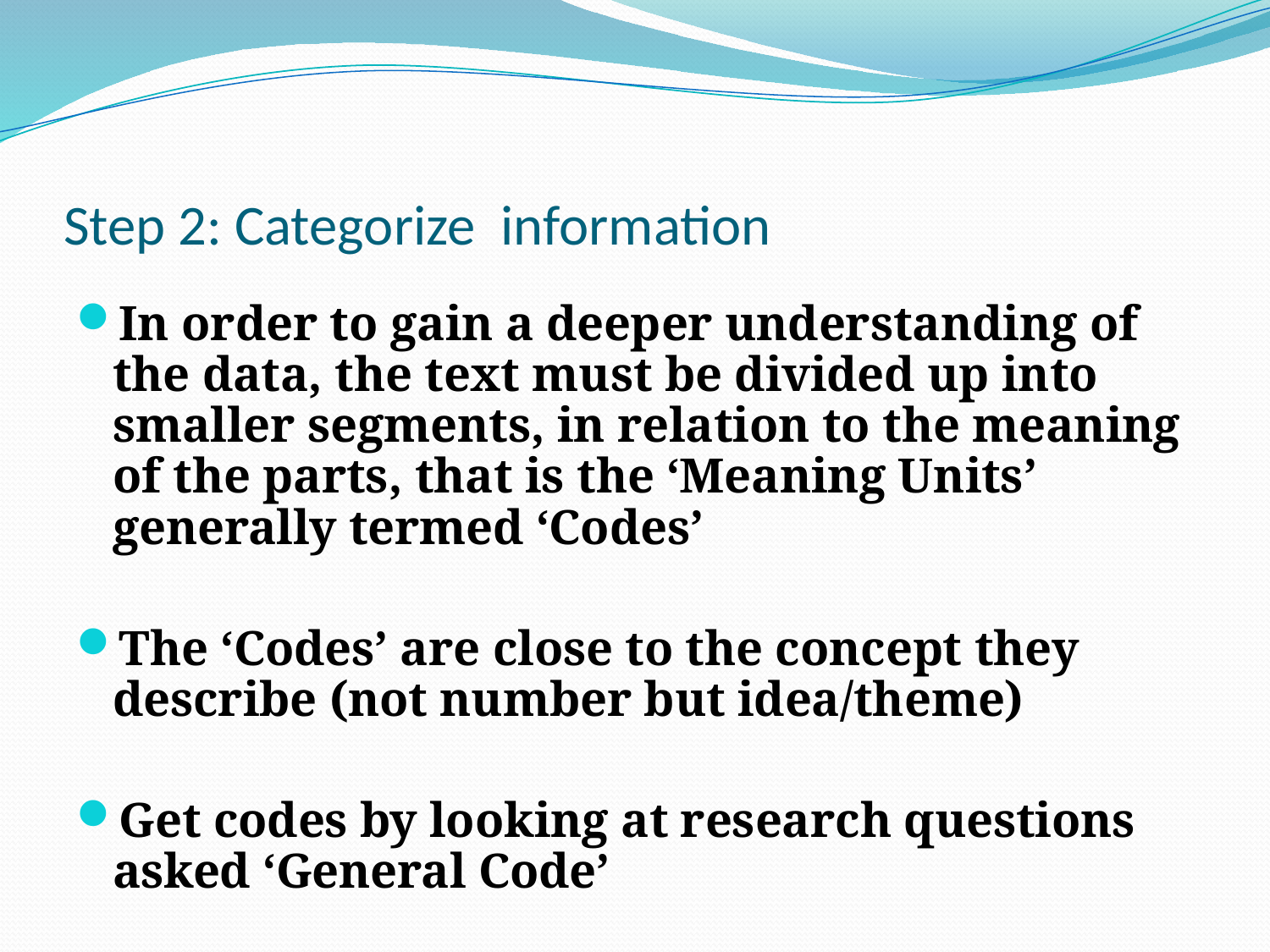

# Step 2: Categorize  information

In order to gain a deeper understanding of the data, the text must be divided up into smaller segments, in relation to the meaning of the parts, that is the ‘Meaning Units’ generally termed ‘Codes’

The ‘Codes’ are close to the concept they describe (not number but idea/theme)

Get codes by looking at research questions asked ‘General Code’